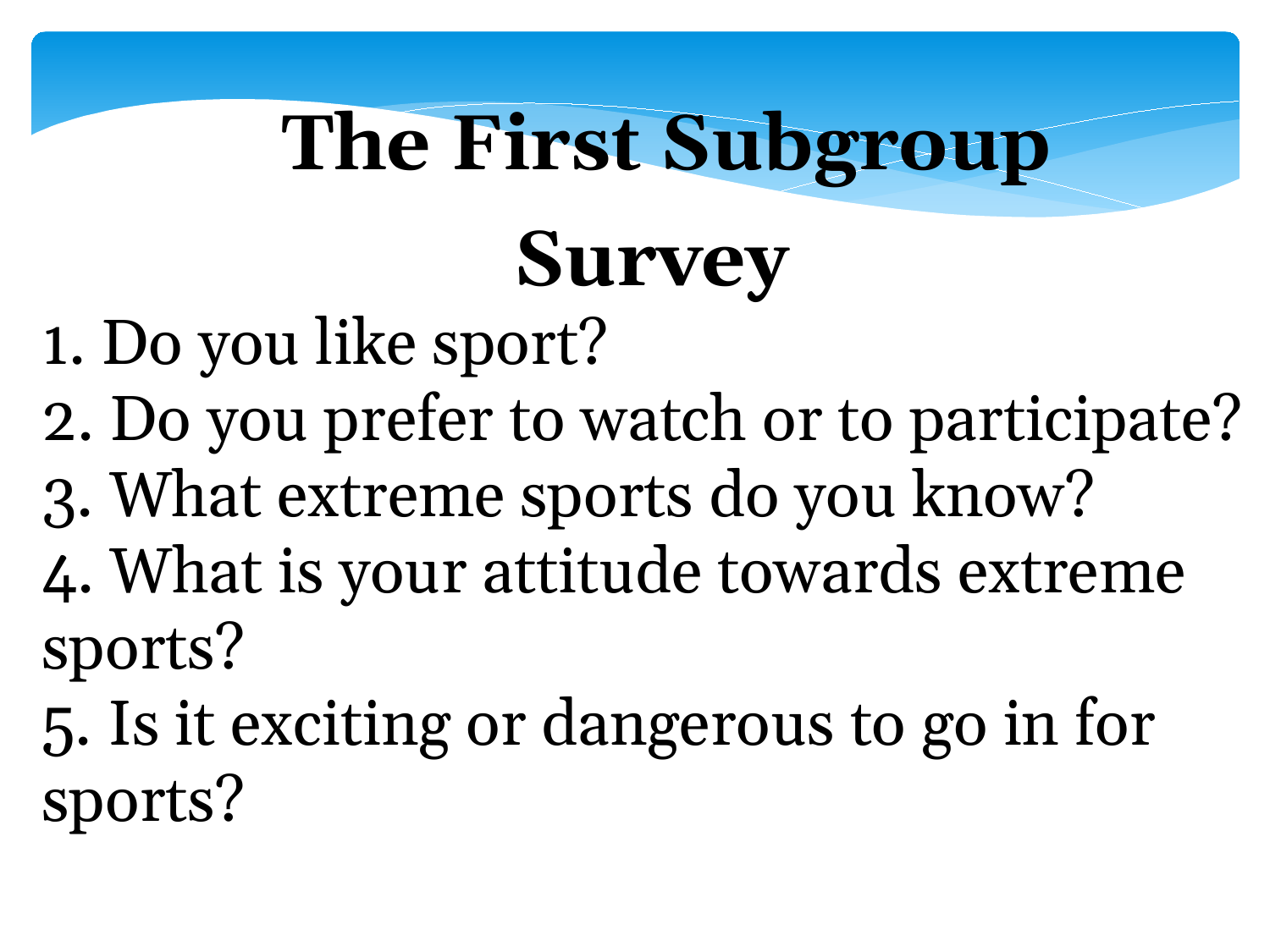

The First Subgroup
Survey
1. Do you like sport?
2. Do you prefer to watch or to participate?
3. What extreme sports do you know?
4. What is your attitude towards extreme sports?
5. Is it exciting or dangerous to go in for sports?